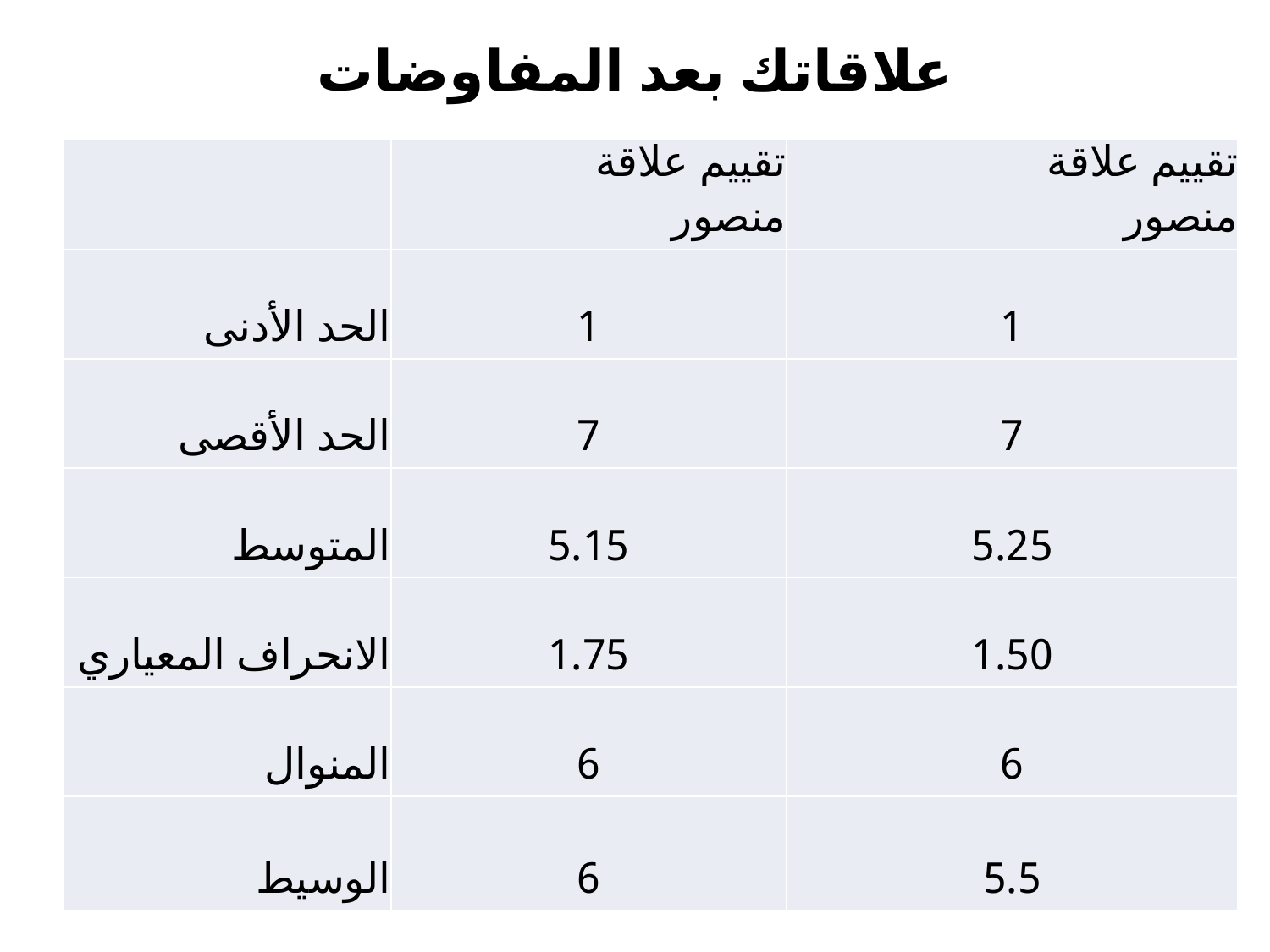

# علاقاتك بعد المفاوضات
|  | تقييم علاقة منصور | تقييم علاقة منصور |
| --- | --- | --- |
| الحد الأدنى | 1 | 1 |
| الحد الأقصى | 7 | 7 |
| المتوسط | 5.15 | 5.25 |
| الانحراف المعياري | 1.75 | 1.50 |
| المنوال | 6 | 6 |
| الوسيط | 6 | 5.5 |